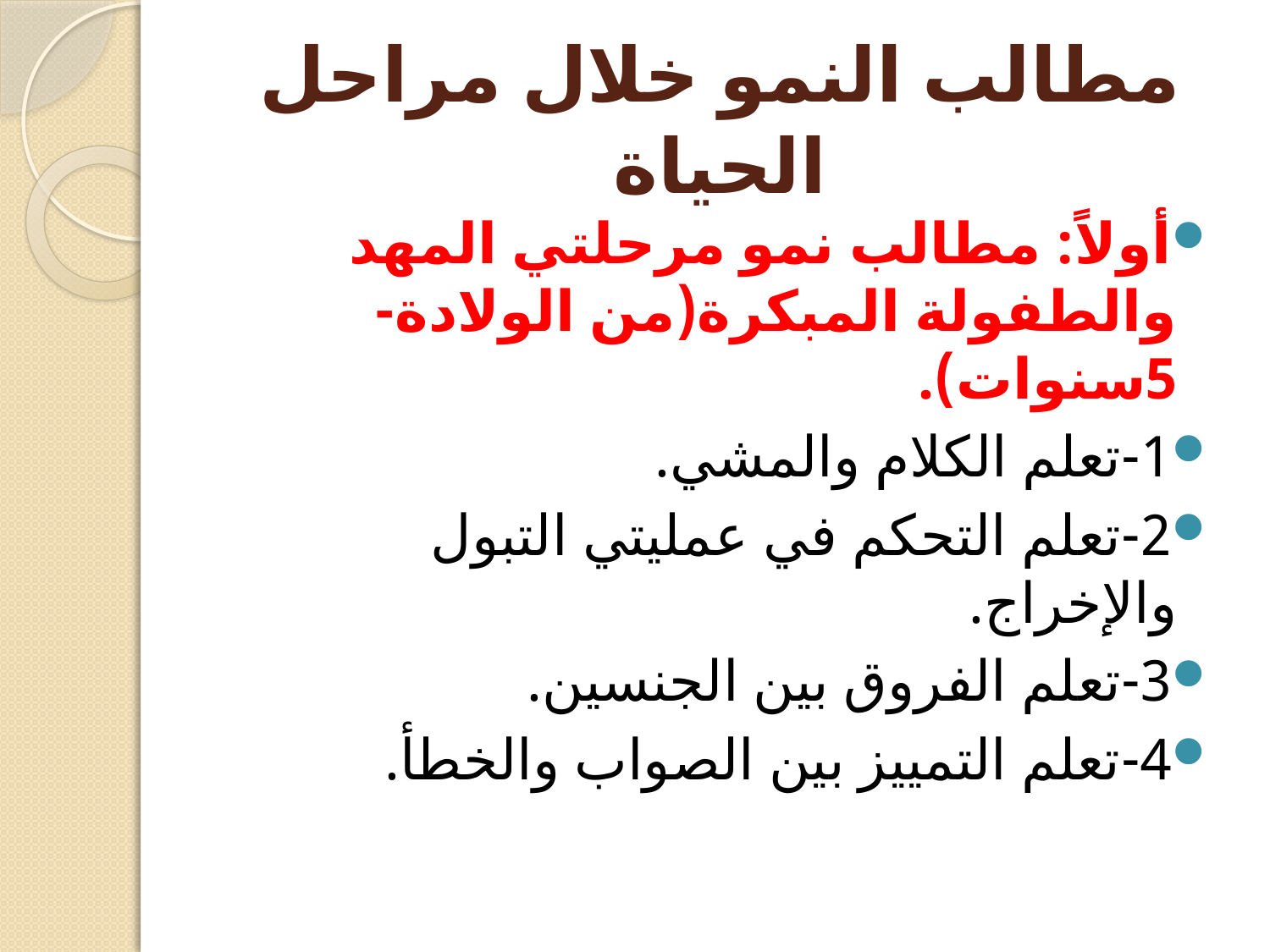

# مطالب النمو خلال مراحل الحياة
أولاً: مطالب نمو مرحلتي المهد والطفولة المبكرة(من الولادة-5سنوات).
1-تعلم الكلام والمشي.
2-تعلم التحكم في عمليتي التبول والإخراج.
3-تعلم الفروق بين الجنسين.
4-تعلم التمييز بين الصواب والخطأ.